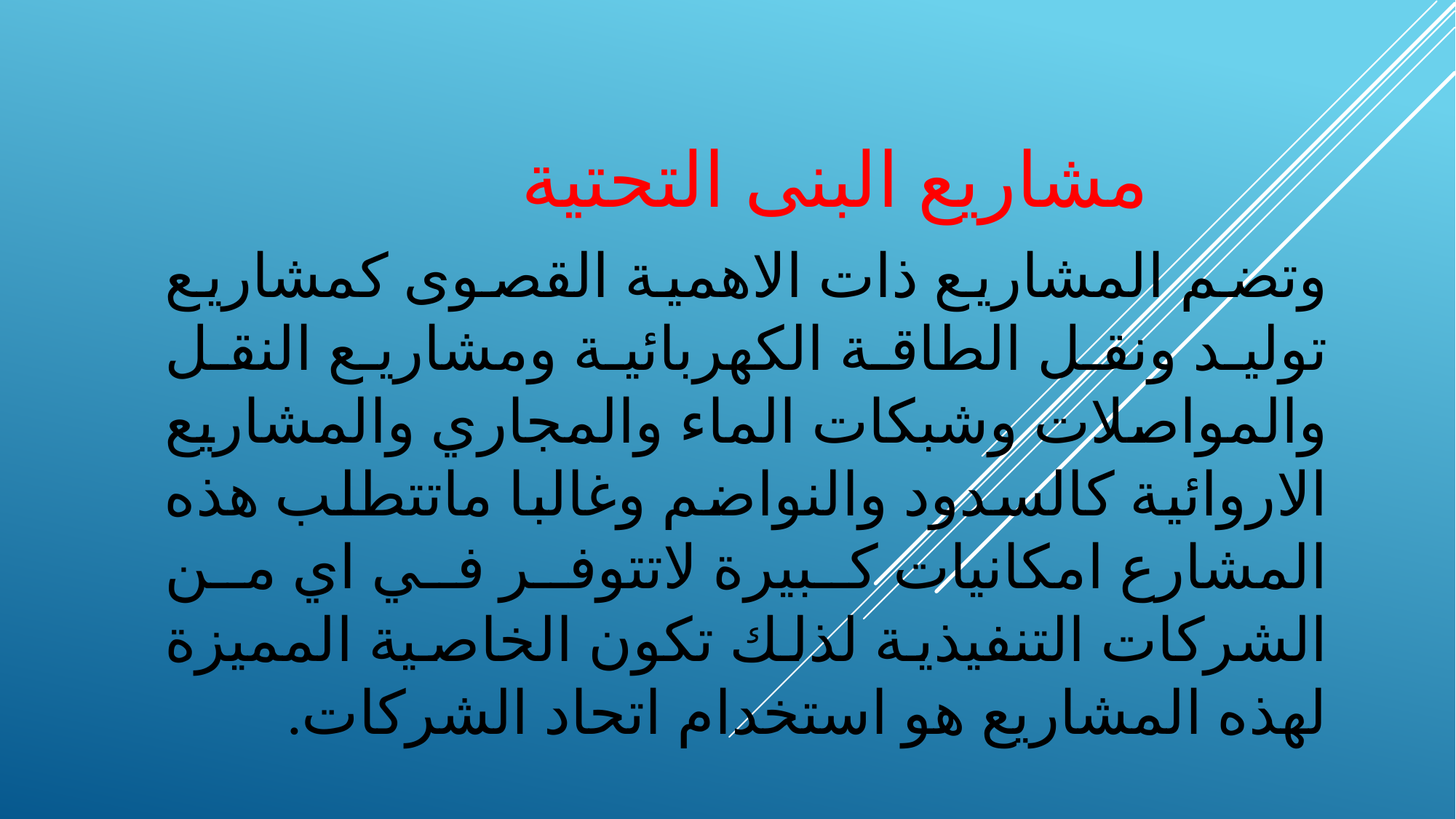

# مشاريع البنى التحتية
وتضم المشاريع ذات الاهمية القصوى كمشاريع توليد ونقل الطاقة الكهربائية ومشاريع النقل والمواصلات وشبكات الماء والمجاري والمشاريع الاروائية كالسدود والنواضم وغالبا ماتتطلب هذه المشارع امكانيات كبيرة لاتتوفر في اي من الشركات التنفيذية لذلك تكون الخاصية المميزة لهذه المشاريع هو استخدام اتحاد الشركات.